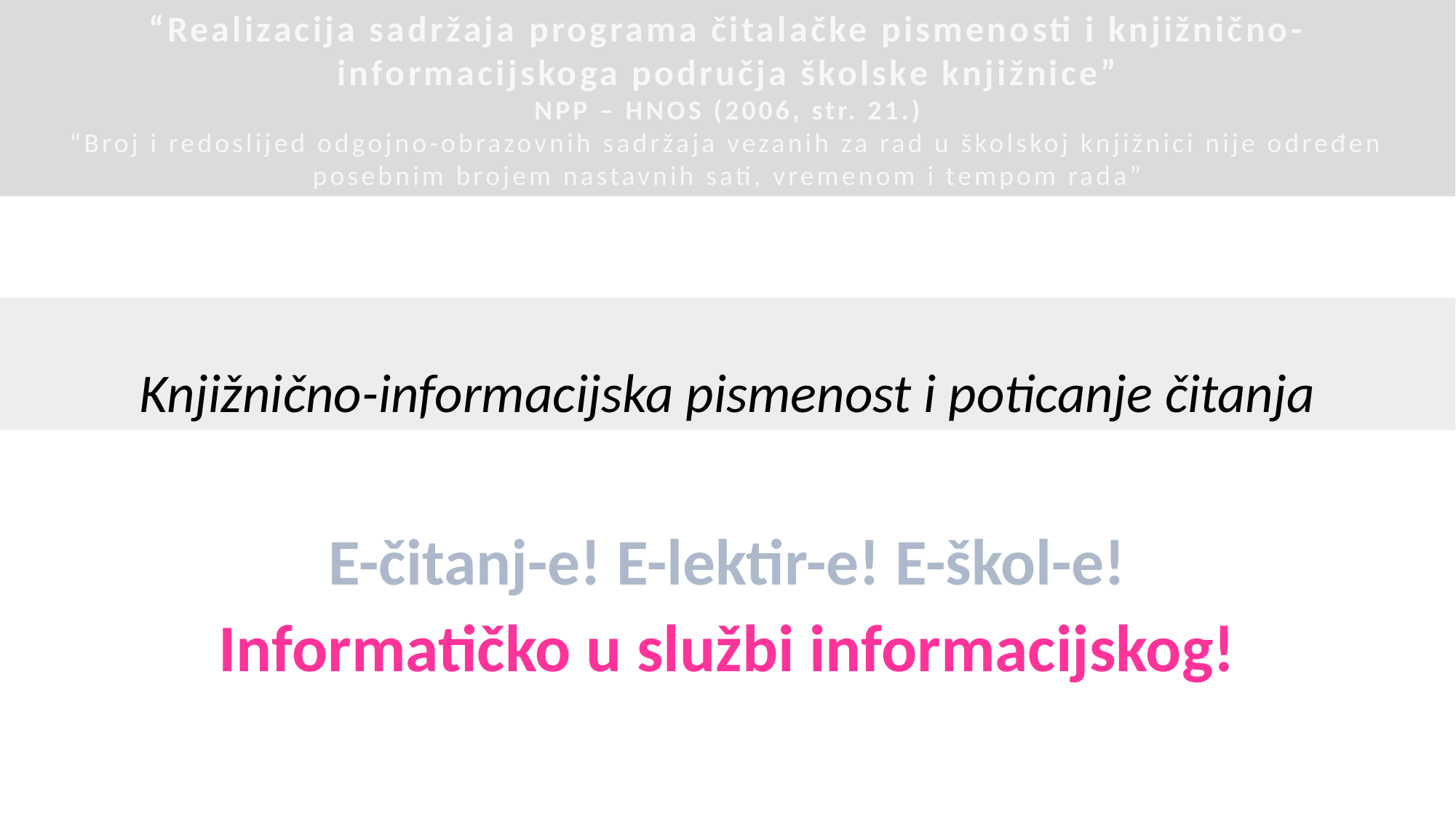

“Realizacija sadržaja programa čitalačke pismenosti i knjižnično-informacijskoga područja školske knjižnice”
NPP – HNOS (2006, str. 21.)
“Broj i redoslijed odgojno-obrazovnih sadržaja vezanih za rad u školskoj knjižnici nije određen posebnim brojem nastavnih sati, vremenom i tempom rada”
# Knjižnično-informacijska pismenost i poticanje čitanja

E-čitanj-e! E-lektir-e! E-škol-e!
Informatičko u službi informacijskog!